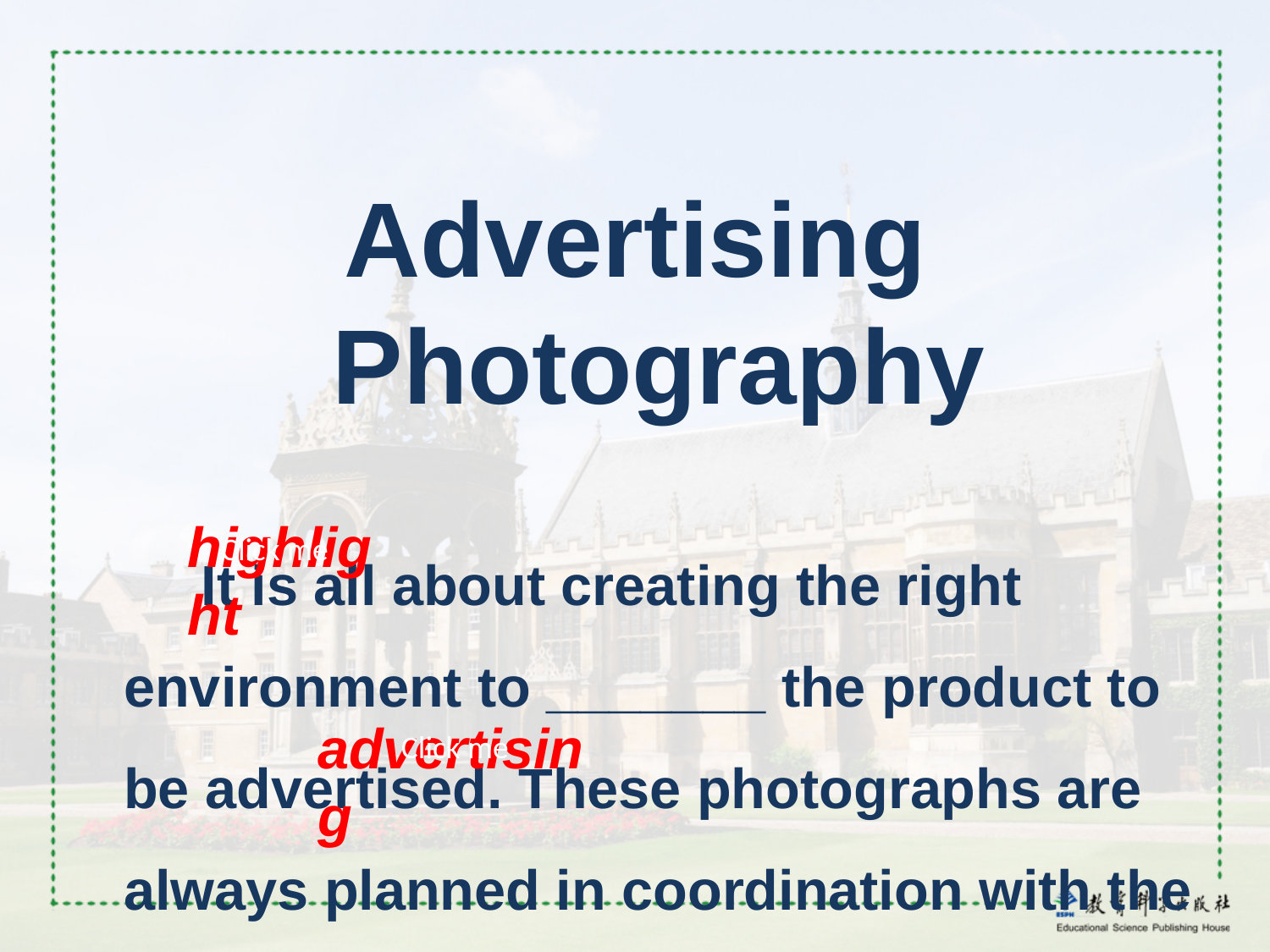

Advertising Photography

        It is all about creating the right environment to _______ the product to be advertised. These photographs are always planned in coordination with the __________firm.

highlight
Click me
advertising
Click me